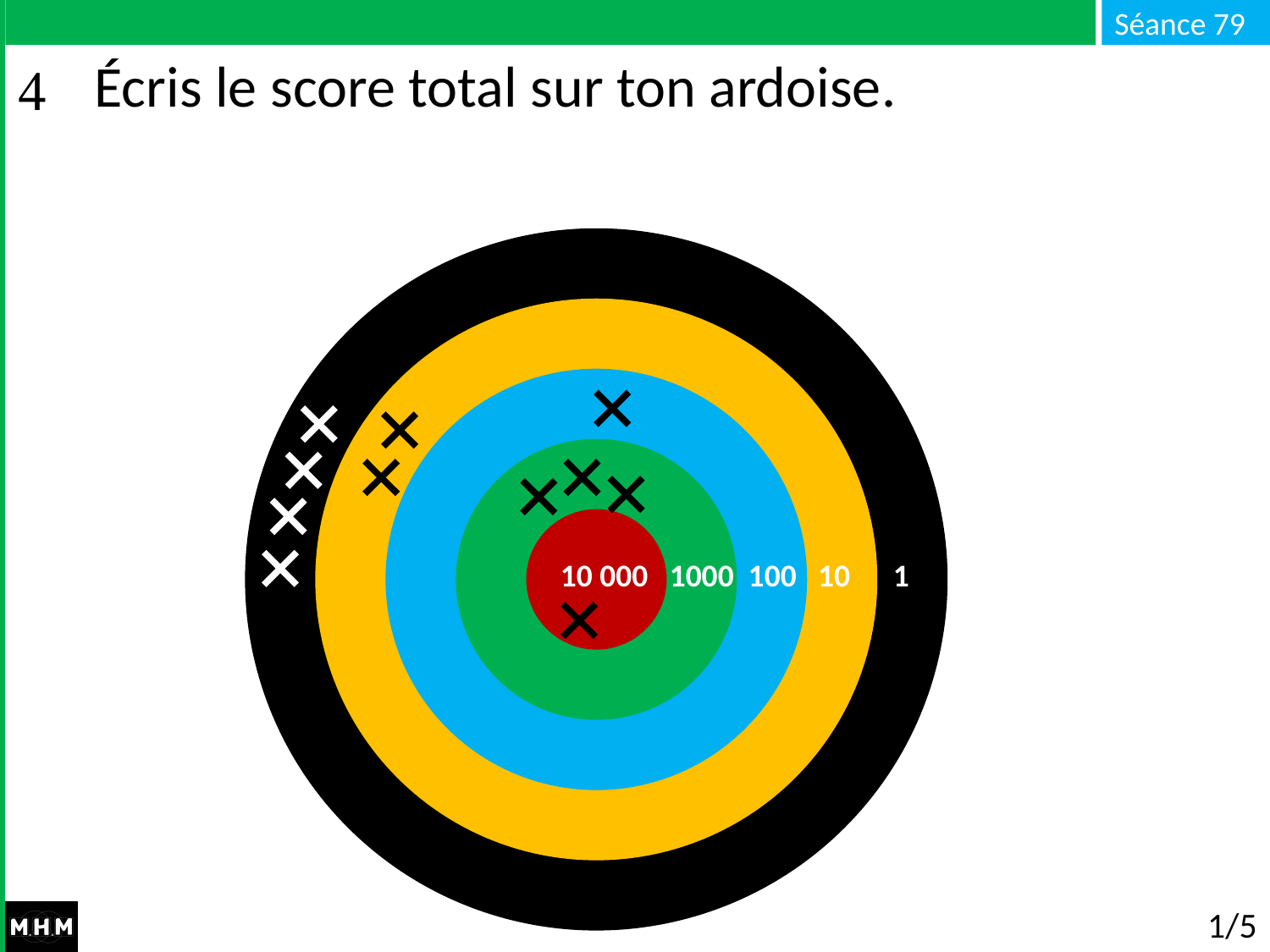

# Écris le score total sur ton ardoise.

10 000   1000  100   10      1

1/5